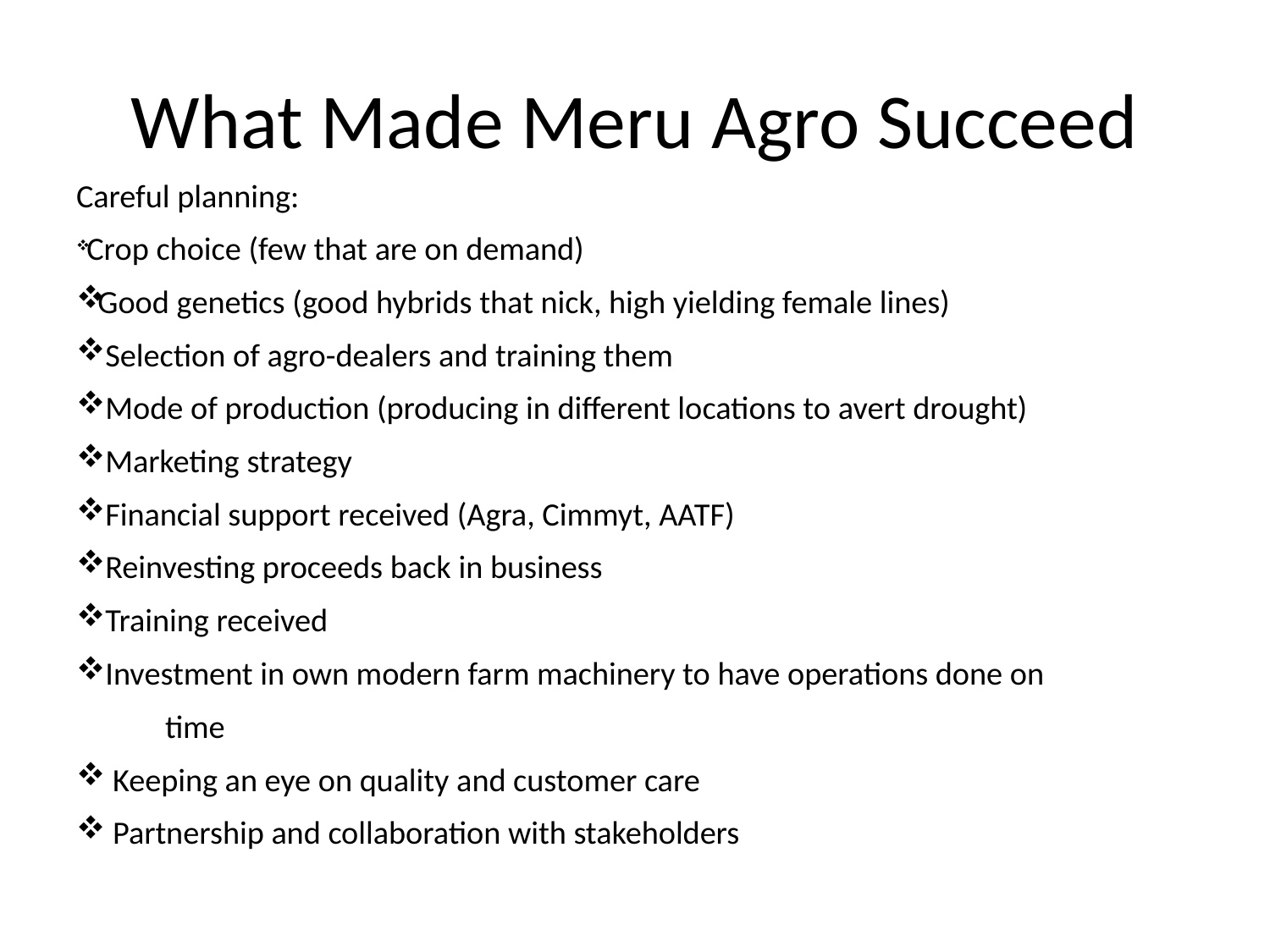

# What Made Meru Agro Succeed
Careful planning:
  Crop choice (few that are on demand)
  Good genetics (good hybrids that nick, high yielding female lines)
   Selection of agro-dealers and training them
   Mode of production (producing in different locations to avert drought)
   Marketing strategy
   Financial support received (Agra, Cimmyt, AATF)
   Reinvesting proceeds back in business
   Training received
   Investment in own modern farm machinery to have operations done on
            time
    Keeping an eye on quality and customer care
    Partnership and collaboration with stakeholders